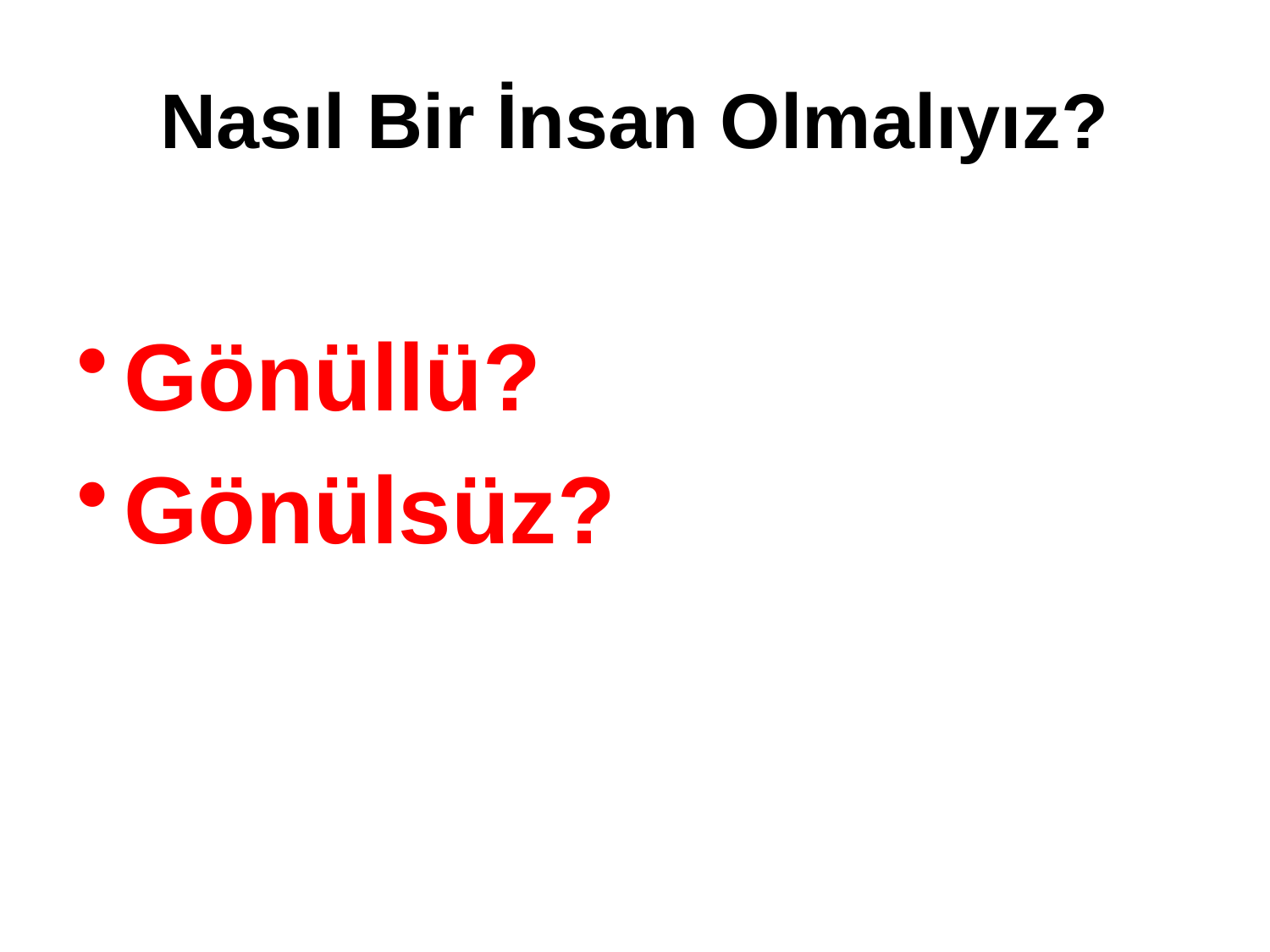

# Nasıl Bir İnsan Olmalıyız?

Gönüllü?
Gönülsüz?